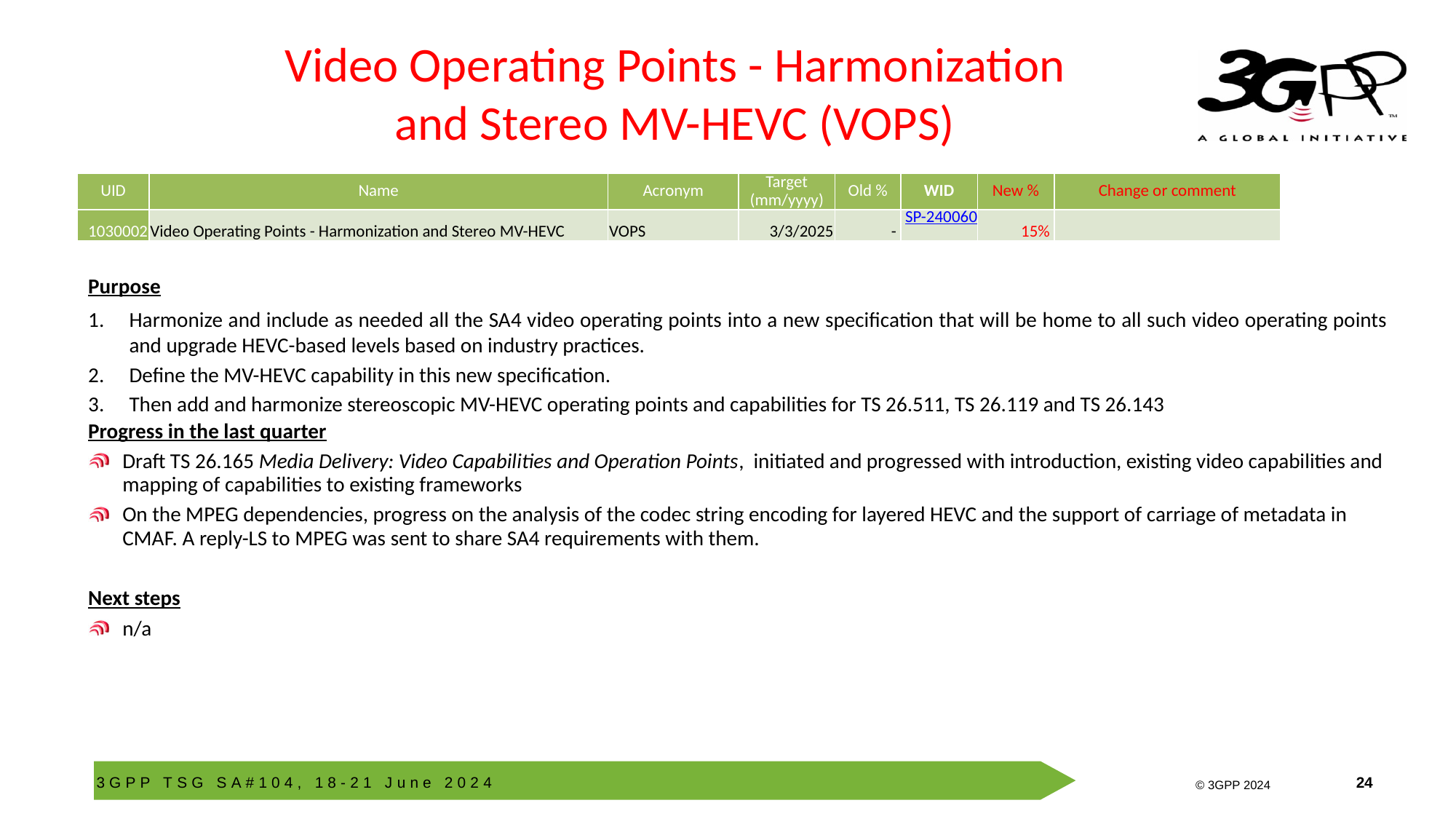

# Video Operating Points - Harmonization and Stereo MV-HEVC (VOPS)
| UID | Name | Acronym | Target (mm/yyyy) | Old % | WID | New % | Change or comment |
| --- | --- | --- | --- | --- | --- | --- | --- |
| 1030002 | Video Operating Points - Harmonization and Stereo MV-HEVC | VOPS | 3/3/2025 | - | SP-240060 | 15% |  |
Purpose
Harmonize and include as needed all the SA4 video operating points into a new specification that will be home to all such video operating points and upgrade HEVC-based levels based on industry practices.
Define the MV-HEVC capability in this new specification.
Then add and harmonize stereoscopic MV-HEVC operating points and capabilities for TS 26.511, TS 26.119 and TS 26.143
Progress in the last quarter
Draft TS 26.165 Media Delivery: Video Capabilities and Operation Points,  initiated and progressed with introduction, existing video capabilities and mapping of capabilities to existing frameworks
On the MPEG dependencies, progress on the analysis of the codec string encoding for layered HEVC and the support of carriage of metadata in CMAF. A reply-LS to MPEG was sent to share SA4 requirements with them.

Next steps
n/a